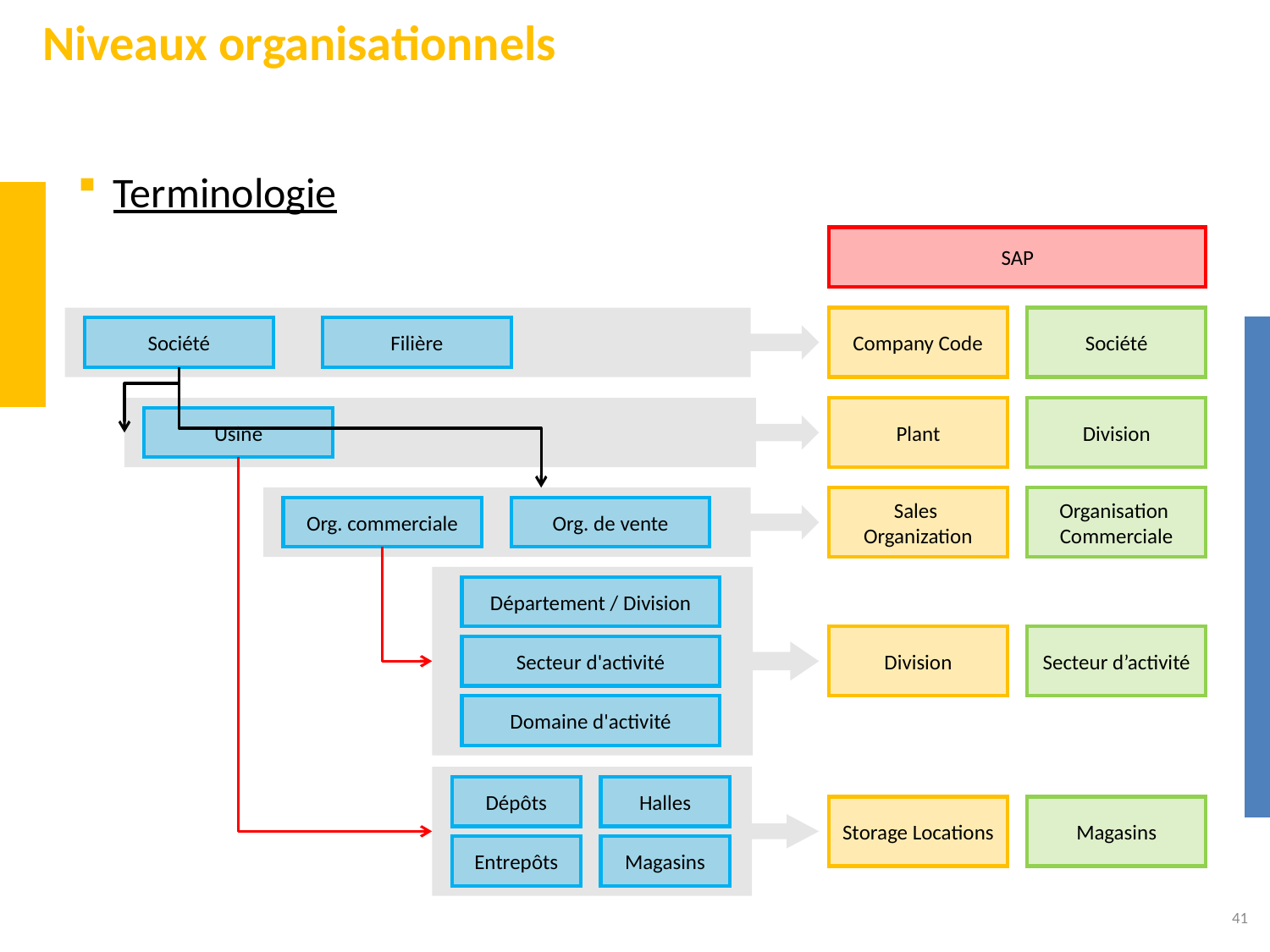

# Niveaux organisationnels
Terminologie

SAP

Company Code
Société
Société
Filière

Plant
Division
Usine

Sales
Organization
Organisation
Commerciale
Org. commerciale
Org. de vente

Département / Division
Division
Secteur d’activité
Secteur d'activité
Domaine d'activité

Dépôts
Halles
Storage Locations
Magasins
Entrepôts
Magasins
41